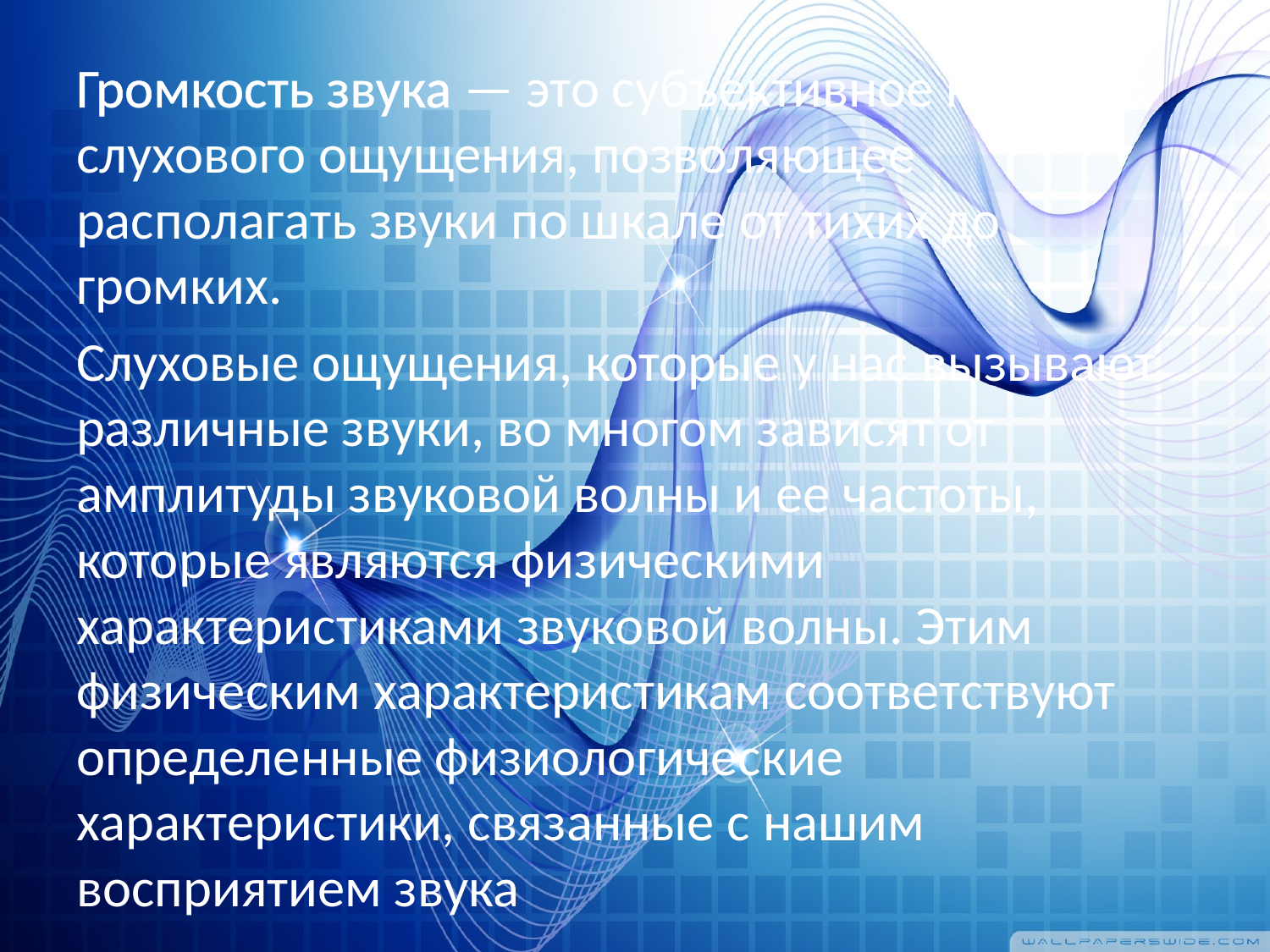

#
Громкость звука — это субъективное качество слухового ощущения, позволяющее располагать звуки по шкале от тихих до громких.
Слуховые ощущения, которые у нас вызывают различные звуки, во многом зависят от амплитуды звуковой волны и ее частоты, которые являются физическими характеристиками звуковой волны. Этим физическим характеристикам соответствуют определенные физиологические характеристики, связанные с нашим восприятием звука